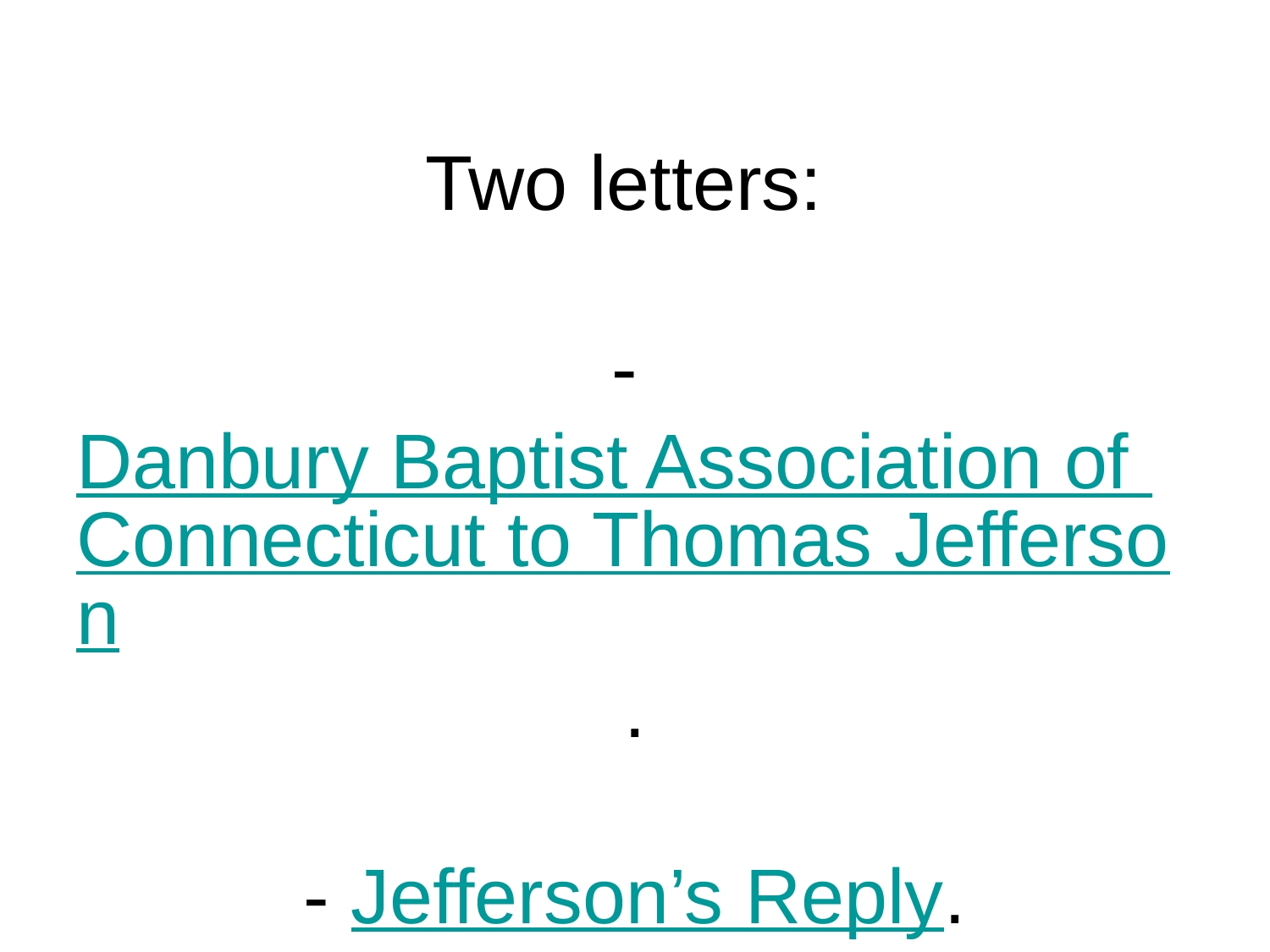

# Two letters: - Danbury Baptist Association of Connecticut to Thomas Jefferson. - Jefferson’s Reply.